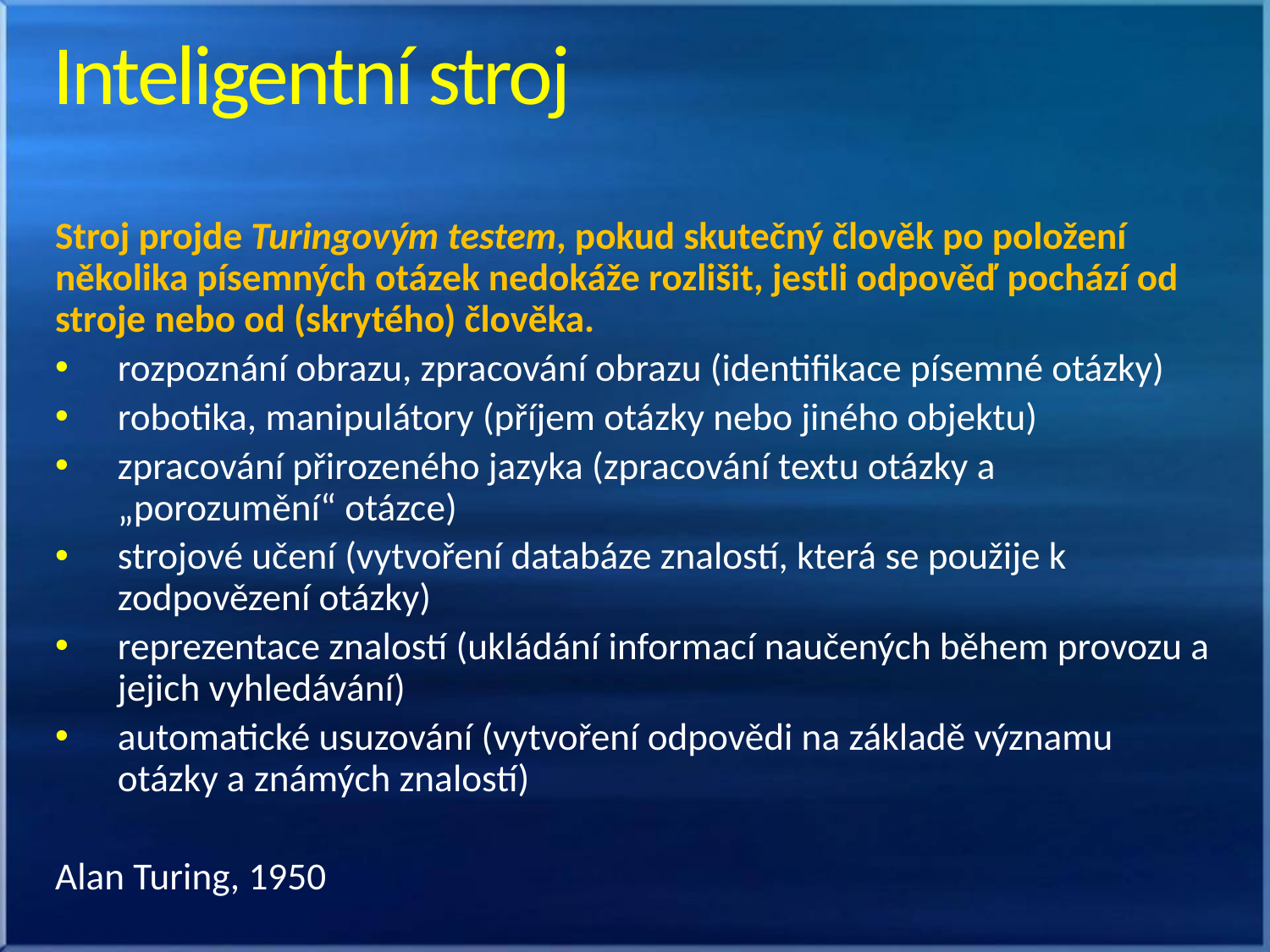

# Inteligentní stroj
Stroj projde Turingovým testem, pokud skutečný člověk po položení několika písemných otázek nedokáže rozlišit, jestli odpověď pochází od stroje nebo od (skrytého) člověka.
rozpoznání obrazu, zpracování obrazu (identifikace písemné otázky)
robotika, manipulátory (příjem otázky nebo jiného objektu)
zpracování přirozeného jazyka (zpracování textu otázky a „porozumění“ otázce)
strojové učení (vytvoření databáze znalostí, která se použije k zodpovězení otázky)
reprezentace znalostí (ukládání informací naučených během provozu a jejich vyhledávání)
automatické usuzování (vytvoření odpovědi na základě významu otázky a známých znalostí)

Alan Turing, 1950